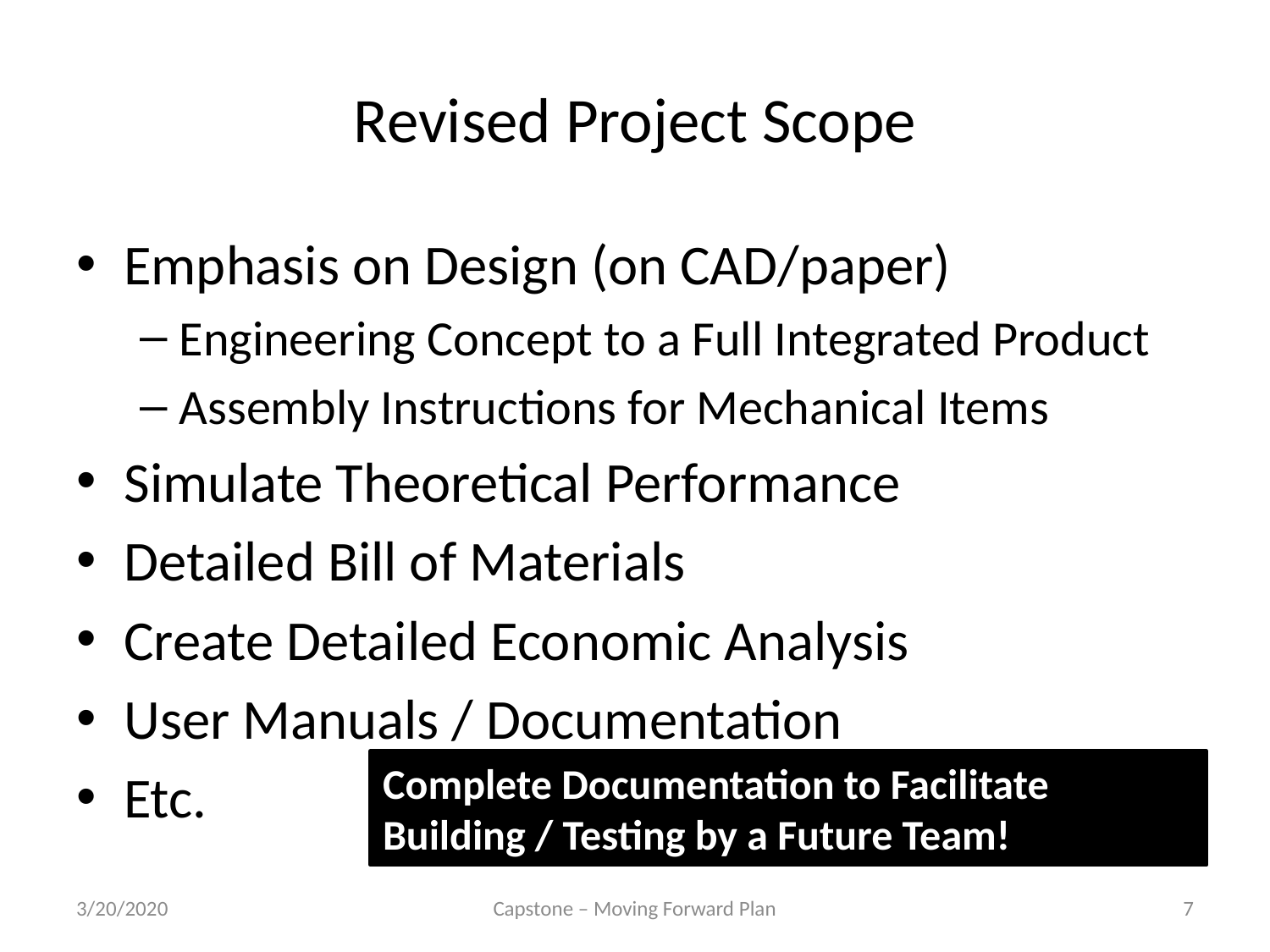

# Revised Project Scope
Emphasis on Design (on CAD/paper)
Engineering Concept to a Full Integrated Product
Assembly Instructions for Mechanical Items
Simulate Theoretical Performance
Detailed Bill of Materials
Create Detailed Economic Analysis
User Manuals / Documentation
Etc.
Complete Documentation to Facilitate Building / Testing by a Future Team!
3/20/2020
Capstone – Moving Forward Plan
7